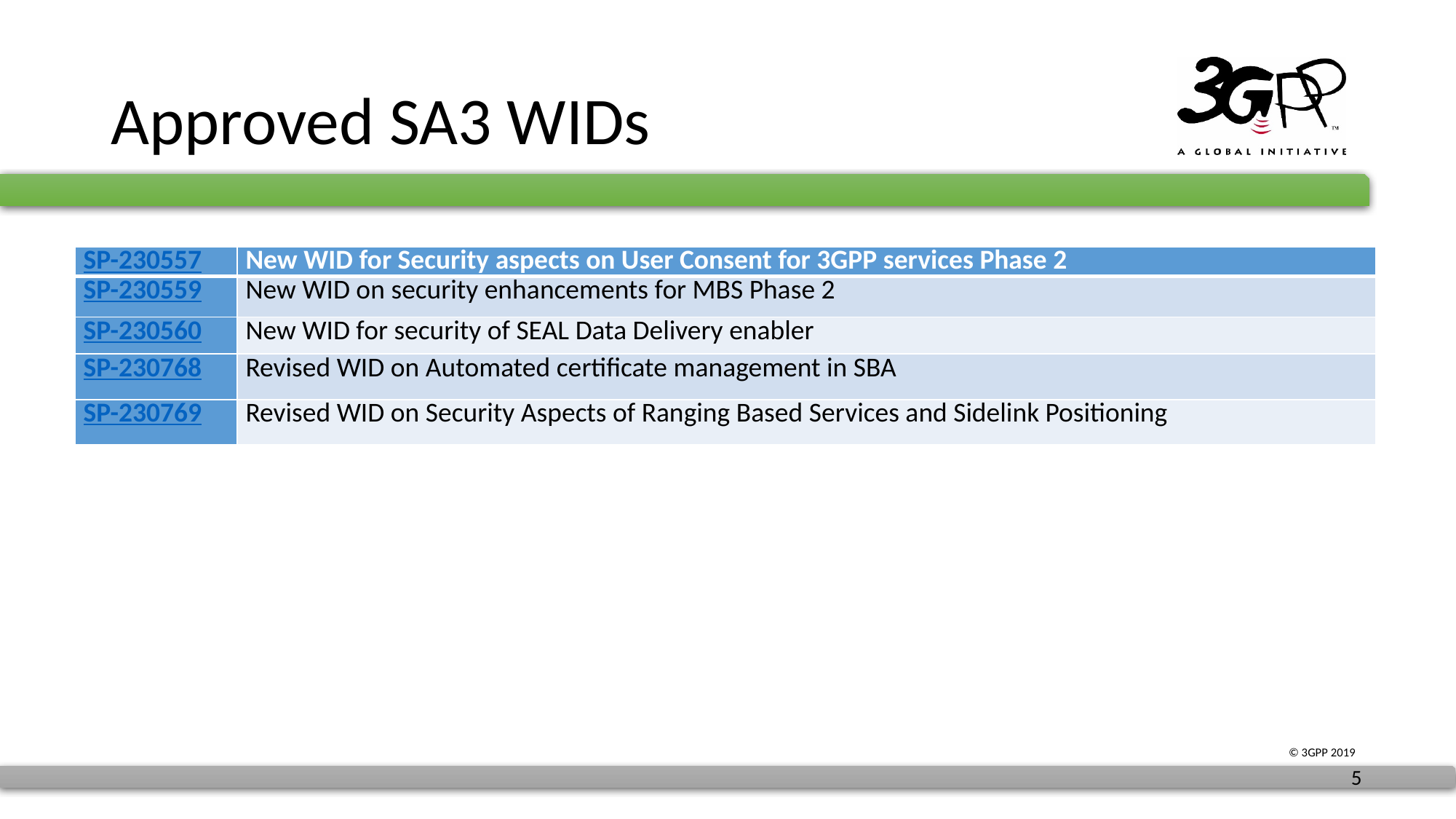

# Approved SA3 WIDs
| SP-230557 | New WID for Security aspects on User Consent for 3GPP services Phase 2 |
| --- | --- |
| SP-230559 | New WID on security enhancements for MBS Phase 2 |
| SP-230560 | New WID for security of SEAL Data Delivery enabler |
| SP-230768 | Revised WID on Automated certificate management in SBA |
| SP-230769 | Revised WID on Security Aspects of Ranging Based Services and Sidelink Positioning |